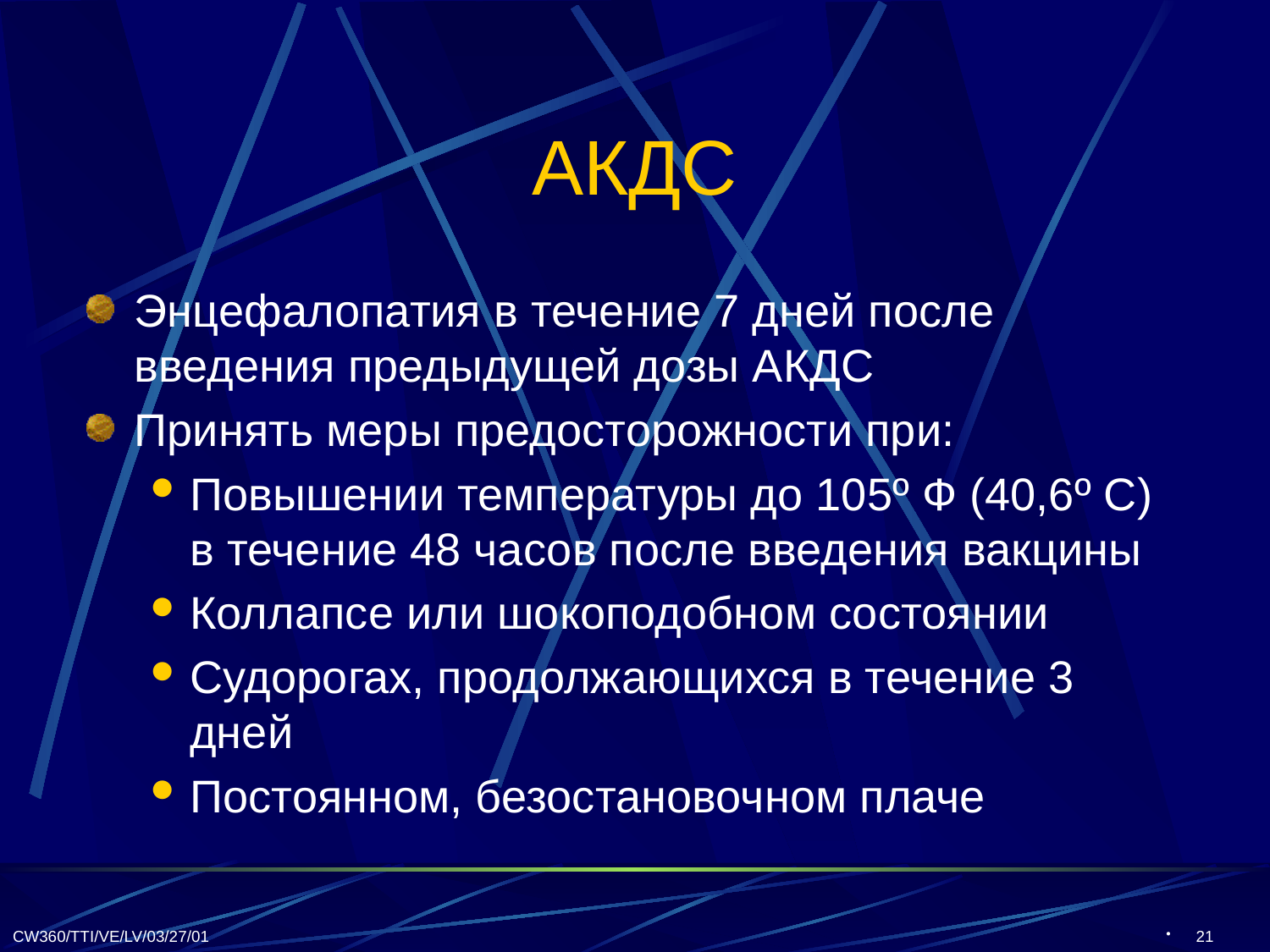

# АКДС
Энцефалопатия в течение 7 дней после введения предыдущей дозы АКДС
Принять меры предосторожности при:
Повышении температуры до 105º Ф (40,6º С) в течение 48 часов после введения вакцины
Коллапсе или шокоподобном состоянии
Судорогах, продолжающихся в течение 3 дней
Постоянном, безостановочном плаче
CW360/TTI/VE/LV/03/27/01